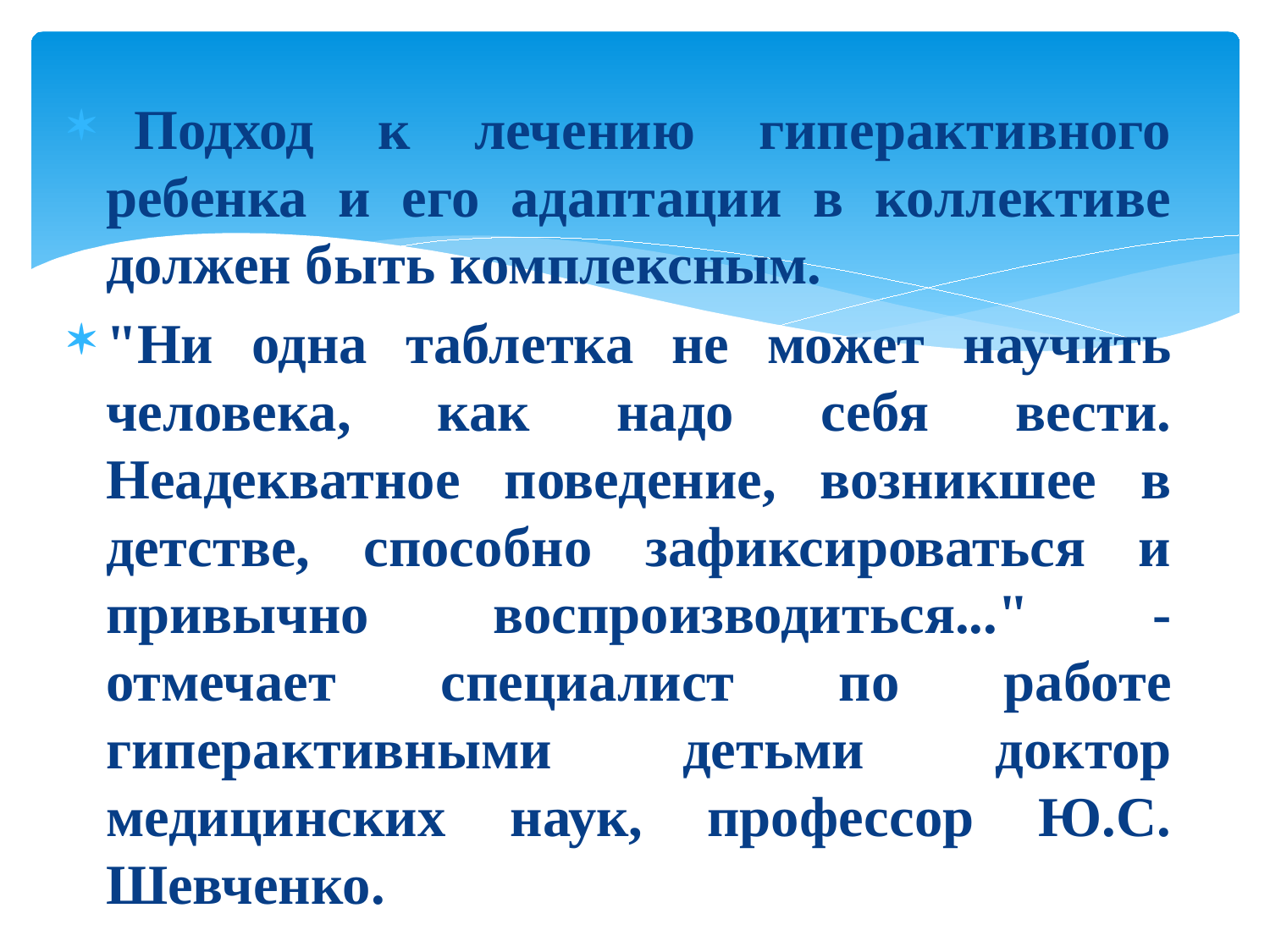

Подход к лечению гиперактивного ребенка и его адаптации в коллективе должен быть комплексным.
"Ни одна таблетка не может научить человека, как надо себя вести. Неадекватное поведение, возникшее в детстве, способно зафиксироваться и привычно воспроизводиться..." - отмечает специалист по работе гиперактивными детьми доктор медицинских наук, профессор Ю.С. Шевченко.